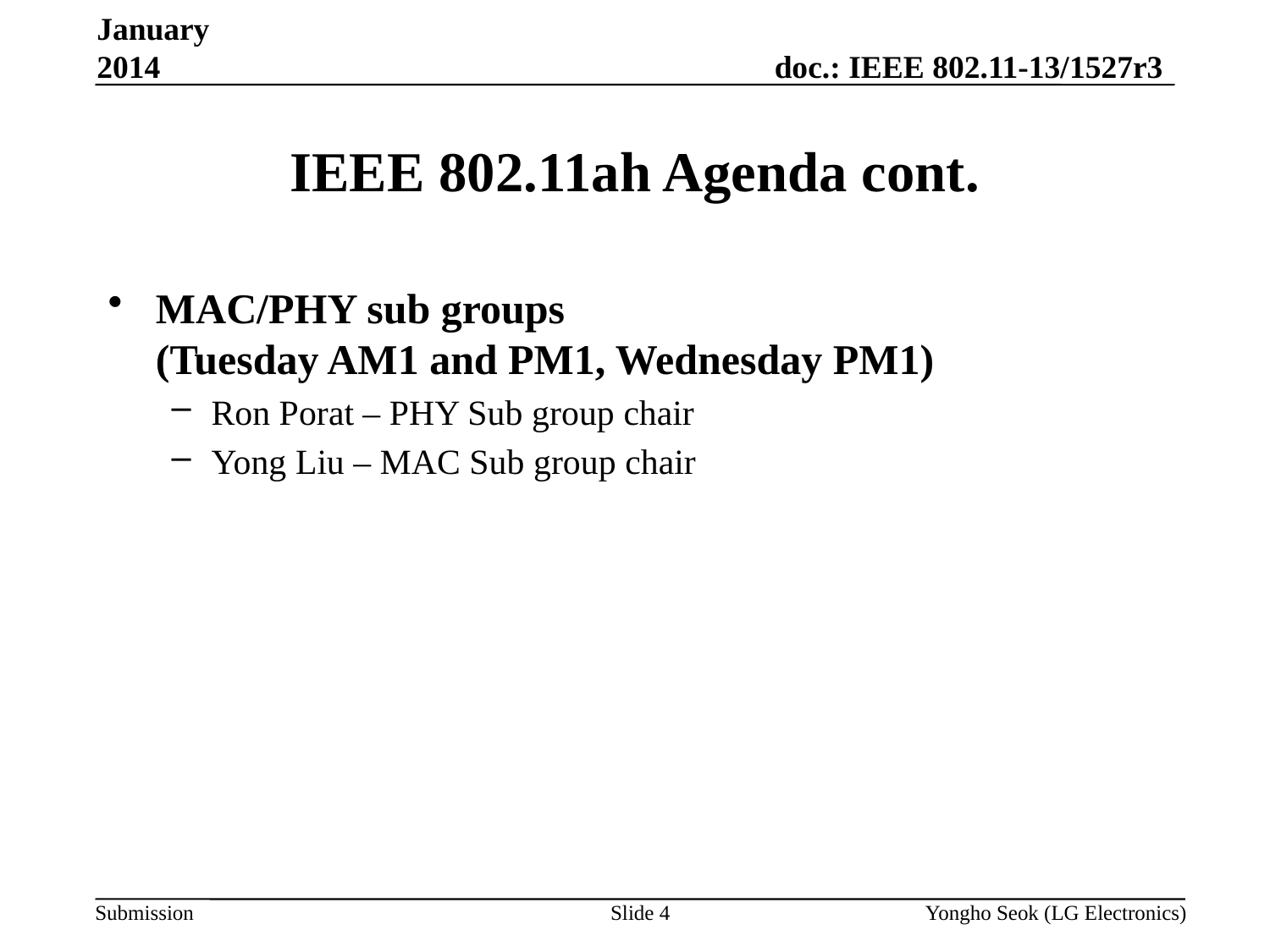

January 2014
# IEEE 802.11ah Agenda cont.
MAC/PHY sub groups
(Tuesday AM1 and PM1, Wednesday PM1)
Ron Porat – PHY Sub group chair
Yong Liu – MAC Sub group chair

Slide 4
Yongho Seok (LG Electronics)